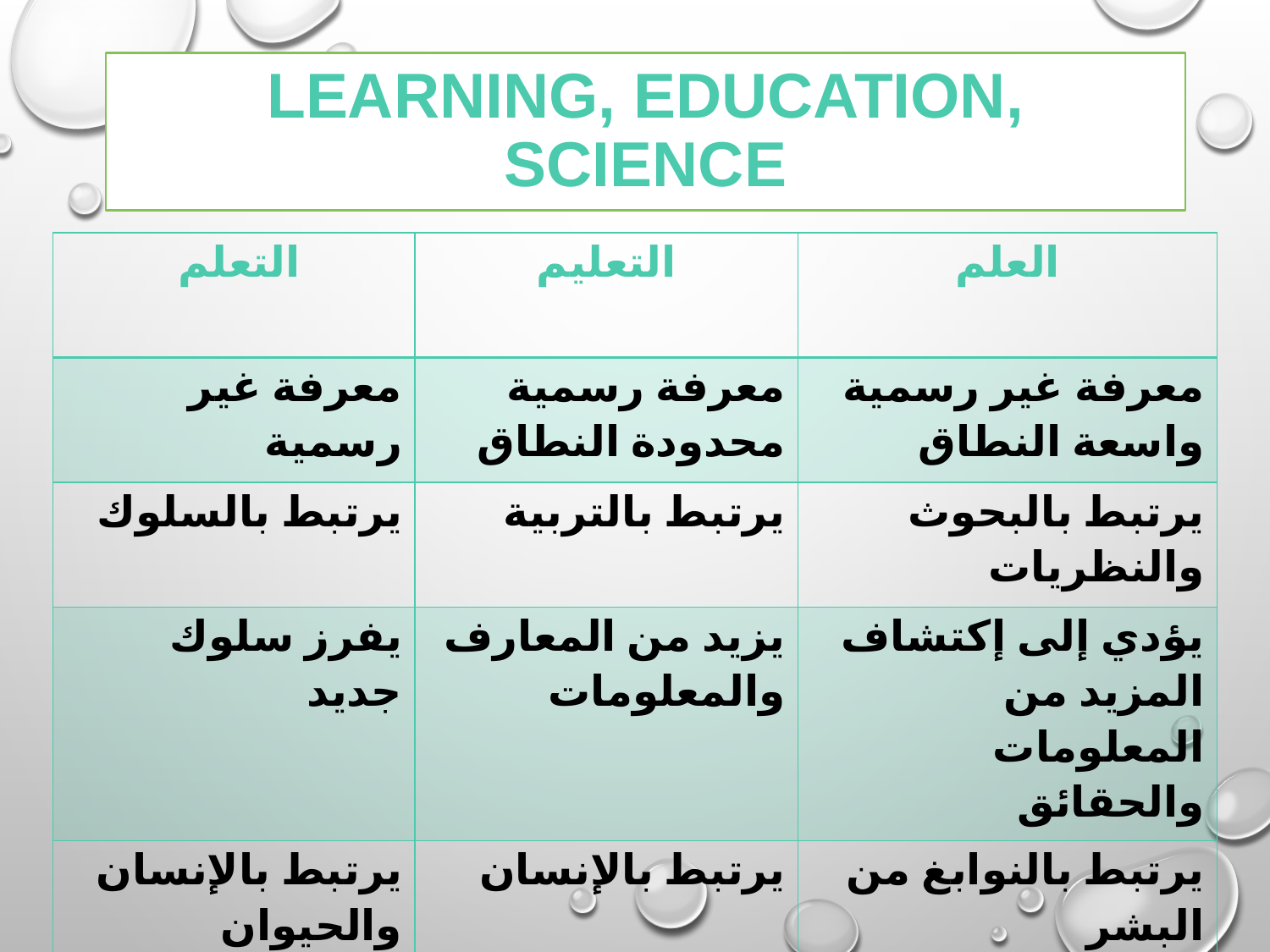

# Learning, education, science
| التعلم | التعليم | العلم |
| --- | --- | --- |
| معرفة غير رسمية | معرفة رسمية محدودة النطاق | معرفة غير رسمية واسعة النطاق |
| يرتبط بالسلوك | يرتبط بالتربية | يرتبط بالبحوث والنظريات |
| يفرز سلوك جديد | يزيد من المعارف والمعلومات | يؤدي إلى إكتشاف المزيد من المعلومات والحقائق |
| يرتبط بالإنسان والحيوان | يرتبط بالإنسان | يرتبط بالنوابغ من البشر |